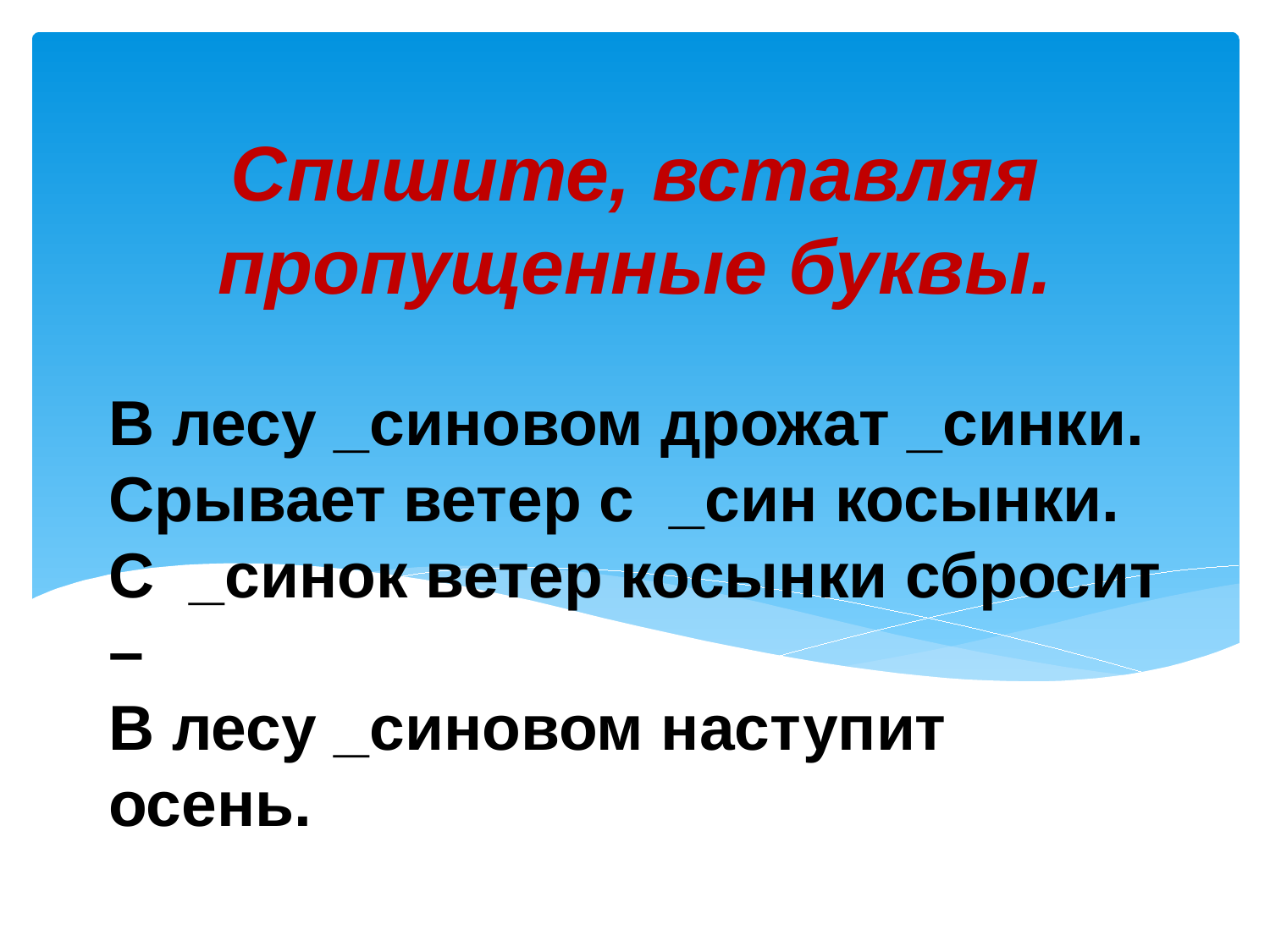

Спишите, вставляя пропущенные буквы.
# В лесу _синовом дрожат _синки. Срывает ветер с  _син косынки. С  _синок ветер косынки сбросит – В лесу _синовом наступит осень.